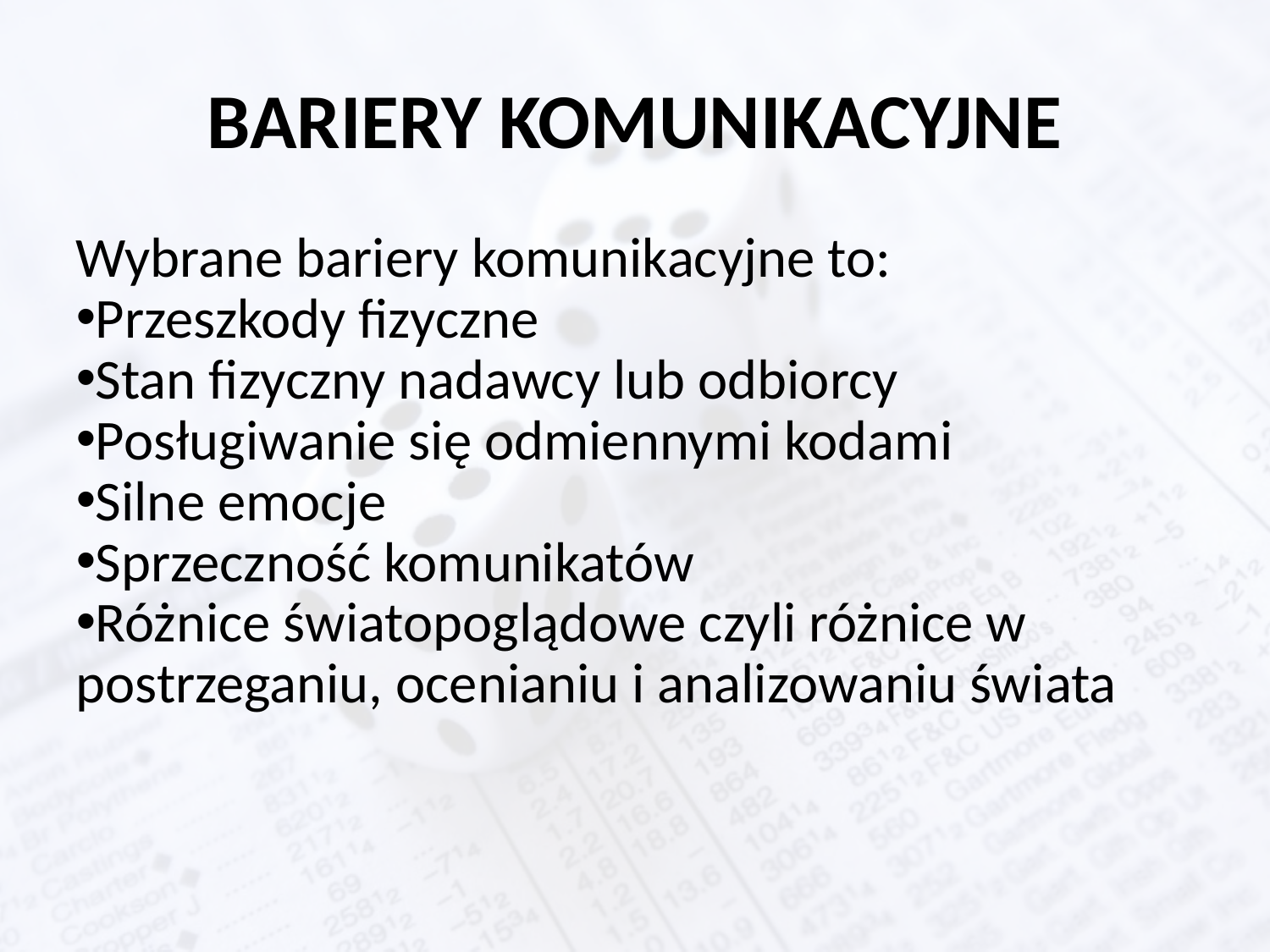

BARIERY KOMUNIKACYJNE
Wybrane bariery komunikacyjne to:
Przeszkody fizyczne
Stan fizyczny nadawcy lub odbiorcy
Posługiwanie się odmiennymi kodami
Silne emocje
Sprzeczność komunikatów
Różnice światopoglądowe czyli różnice w postrzeganiu, ocenianiu i analizowaniu świata